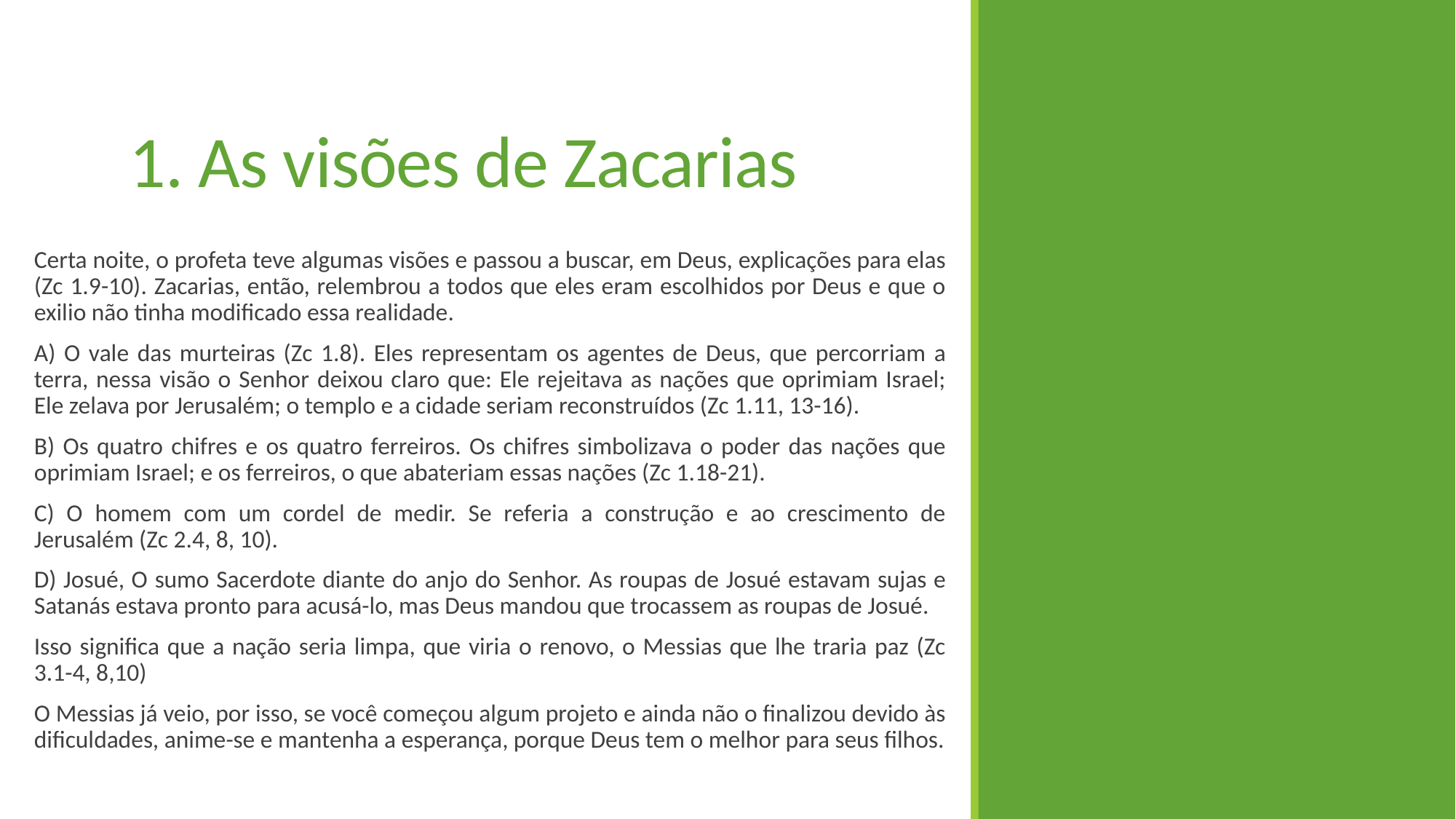

# 1. As visões de Zacarias
Certa noite, o profeta teve algumas visões e passou a buscar, em Deus, explicações para elas (Zc 1.9-10). Zacarias, então, relembrou a todos que eles eram escolhidos por Deus e que o exilio não tinha modificado essa realidade.
A) O vale das murteiras (Zc 1.8). Eles representam os agentes de Deus, que percorriam a terra, nessa visão o Senhor deixou claro que: Ele rejeitava as nações que oprimiam Israel; Ele zelava por Jerusalém; o templo e a cidade seriam reconstruídos (Zc 1.11, 13-16).
B) Os quatro chifres e os quatro ferreiros. Os chifres simbolizava o poder das nações que oprimiam Israel; e os ferreiros, o que abateriam essas nações (Zc 1.18-21).
C) O homem com um cordel de medir. Se referia a construção e ao crescimento de Jerusalém (Zc 2.4, 8, 10).
D) Josué, O sumo Sacerdote diante do anjo do Senhor. As roupas de Josué estavam sujas e Satanás estava pronto para acusá-lo, mas Deus mandou que trocassem as roupas de Josué.
Isso significa que a nação seria limpa, que viria o renovo, o Messias que lhe traria paz (Zc 3.1-4, 8,10)
O Messias já veio, por isso, se você começou algum projeto e ainda não o finalizou devido às dificuldades, anime-se e mantenha a esperança, porque Deus tem o melhor para seus filhos.